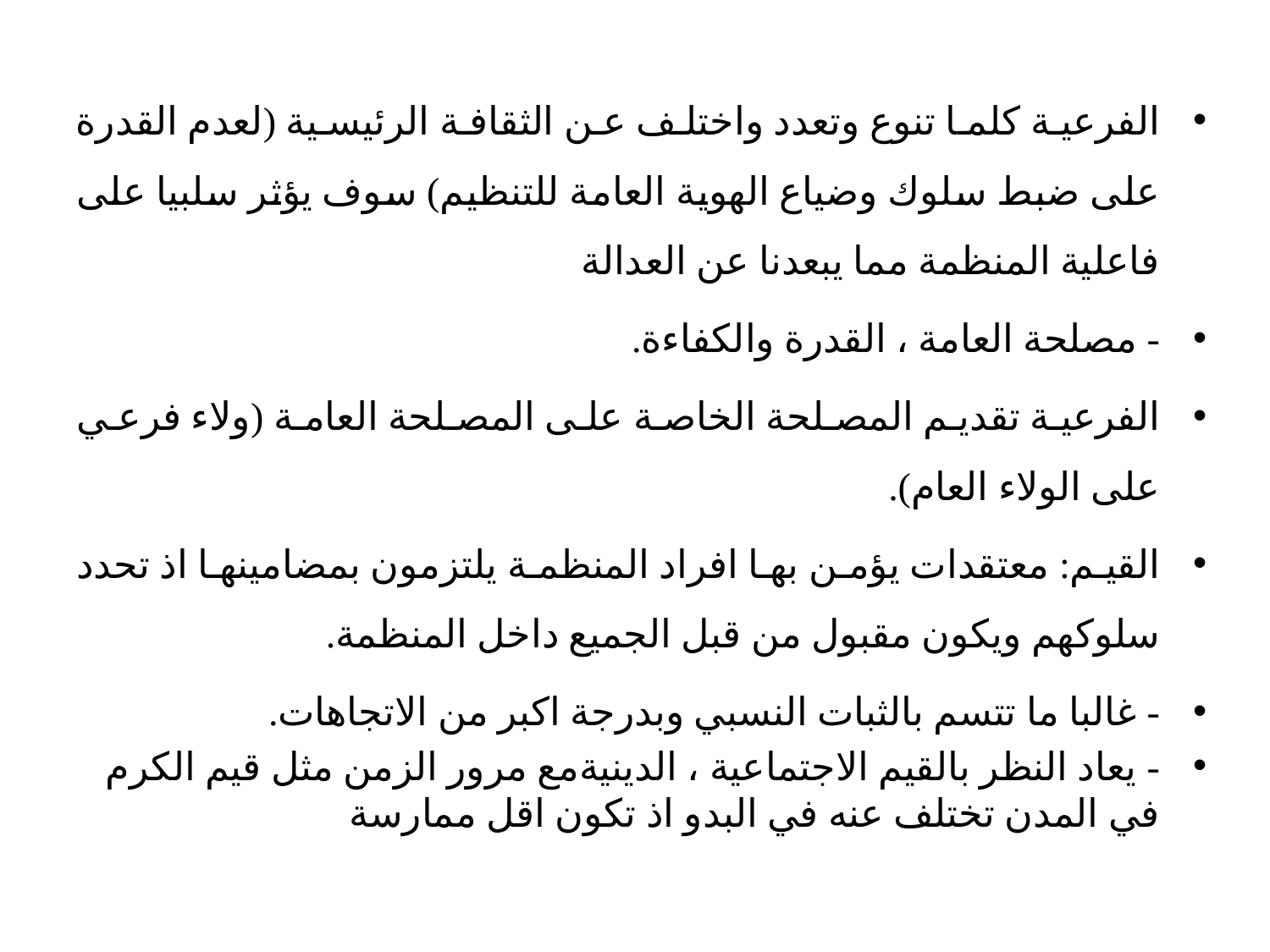

الفرعية كلما تنوع وتعدد واختلف عن الثقافة الرئيسية (لعدم القدرة على ضبط سلوك وضياع الهوية العامة للتنظيم) سوف يؤثر سلبيا على فاعلية المنظمة مما يبعدنا عن العدالة
- مصلحة العامة ، القدرة والكفاءة.
الفرعية تقديم المصلحة الخاصة على المصلحة العامة (ولاء فرعي على الولاء العام).
القيم: معتقدات يؤمن بها افراد المنظمة يلتزمون بمضامينها اذ تحدد سلوكهم ويكون مقبول من قبل الجميع داخل المنظمة.
- غالبا ما تتسم بالثبات النسبي وبدرجة اكبر من الاتجاهات.
- يعاد النظر بالقيم الاجتماعية ، الدينيةمع مرور الزمن مثل قيم الكرم في المدن تختلف عنه في البدو اذ تكون اقل ممارسة